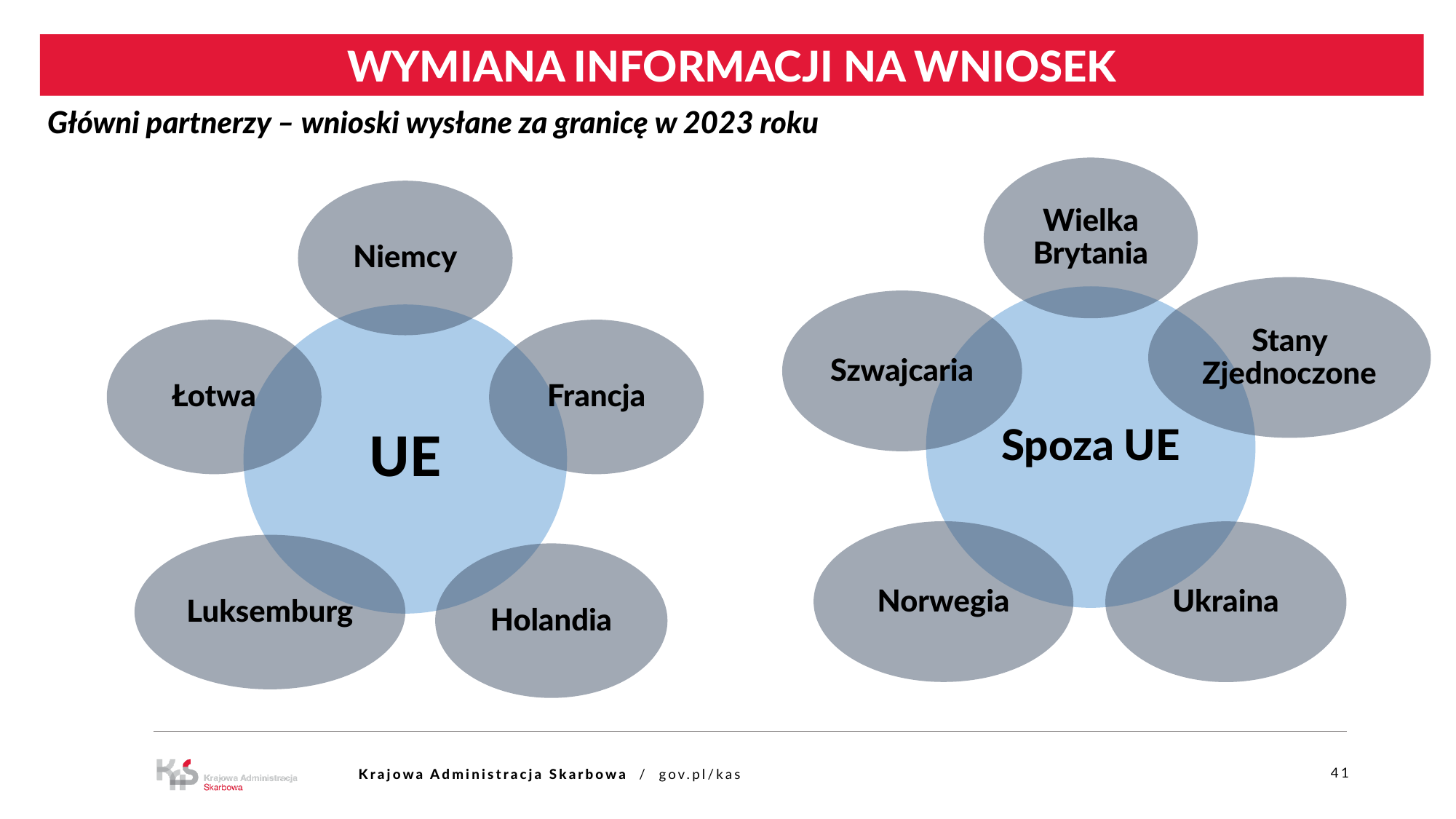

WYMIANA INFORMACJI NA WNIOSEK
Główni partnerzy – wnioski wysłane za granicę w 2023 roku
Spoza UE
Wielka Brytania
Stany Zjednoczone
Ukraina
Norwegia
Szwajcaria
UE
Niemcy
Francja
Holandia
Luksemburg
Łotwa